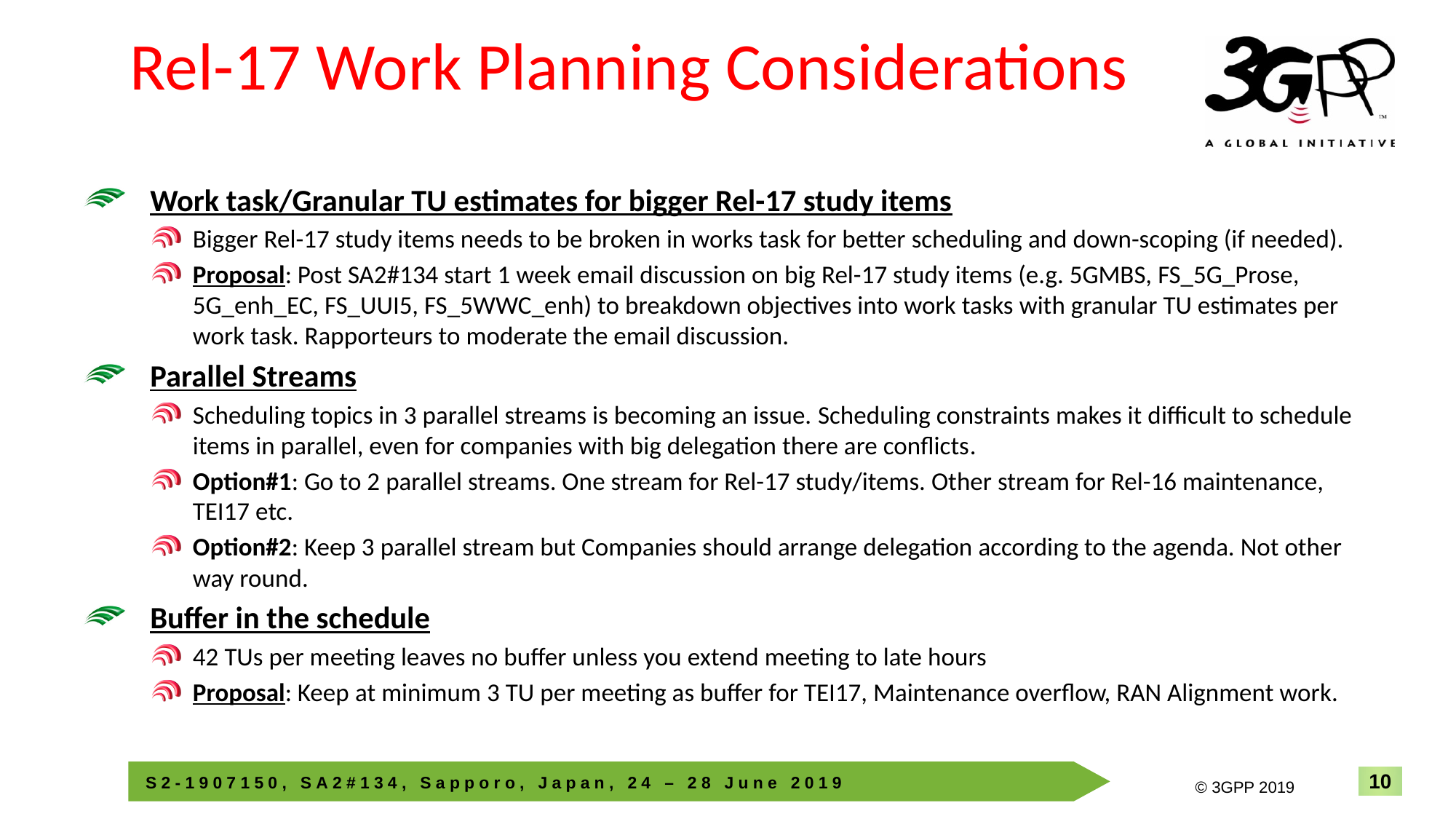

10
INTEL CONFIDENTIAL
# Rel-17 Work Planning Considerations
Work task/Granular TU estimates for bigger Rel-17 study items
Bigger Rel-17 study items needs to be broken in works task for better scheduling and down-scoping (if needed).
Proposal: Post SA2#134 start 1 week email discussion on big Rel-17 study items (e.g. 5GMBS, FS_5G_Prose, 5G_enh_EC, FS_UUI5, FS_5WWC_enh) to breakdown objectives into work tasks with granular TU estimates per work task. Rapporteurs to moderate the email discussion.
Parallel Streams
Scheduling topics in 3 parallel streams is becoming an issue. Scheduling constraints makes it difficult to schedule items in parallel, even for companies with big delegation there are conflicts.
Option#1: Go to 2 parallel streams. One stream for Rel-17 study/items. Other stream for Rel-16 maintenance, TEI17 etc.
Option#2: Keep 3 parallel stream but Companies should arrange delegation according to the agenda. Not other way round.
Buffer in the schedule
42 TUs per meeting leaves no buffer unless you extend meeting to late hours
Proposal: Keep at minimum 3 TU per meeting as buffer for TEI17, Maintenance overflow, RAN Alignment work.